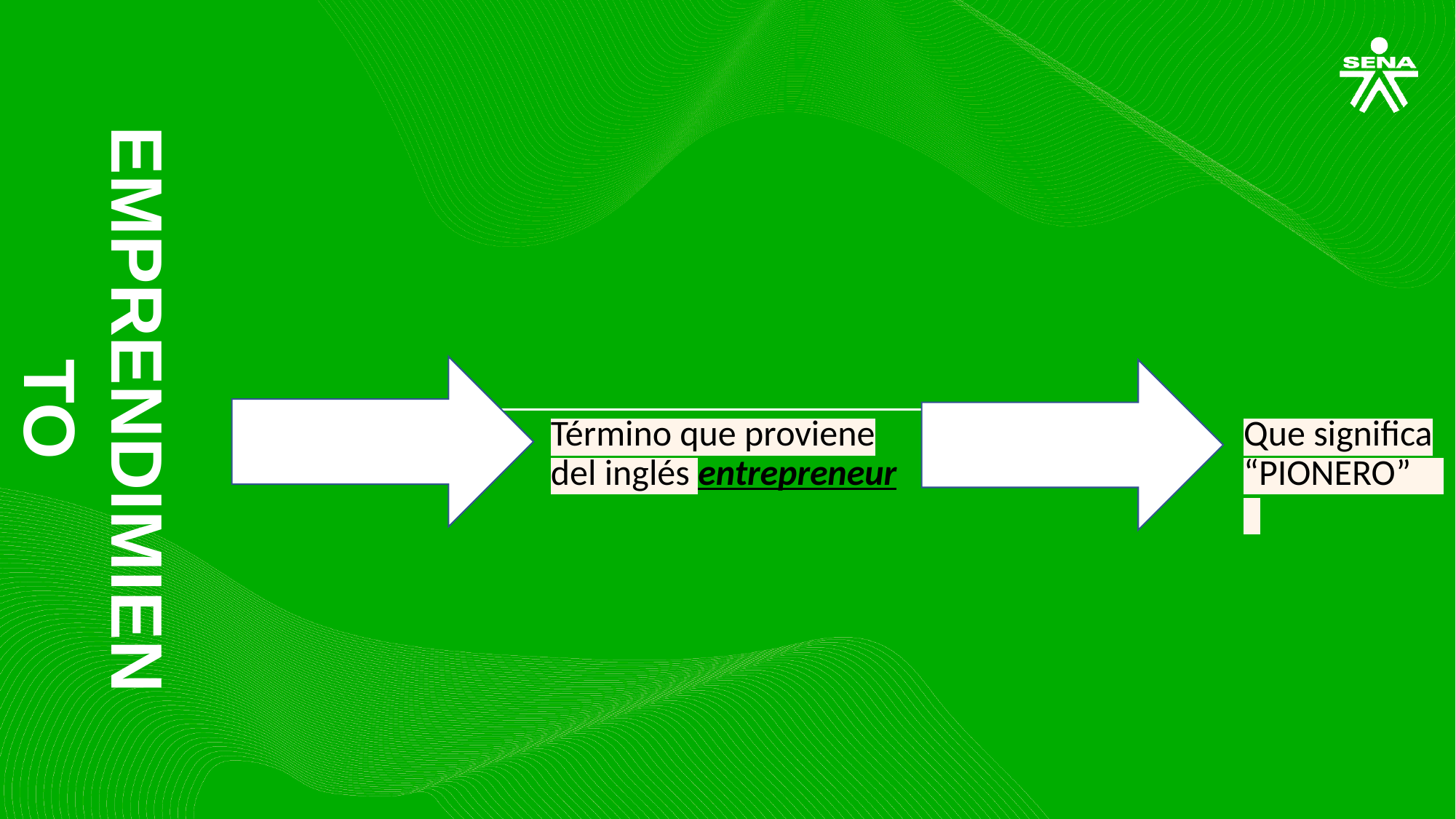

EMPRENDIMIENTO
Término que proviene del inglés entrepreneur
Que significa “PIONERO”